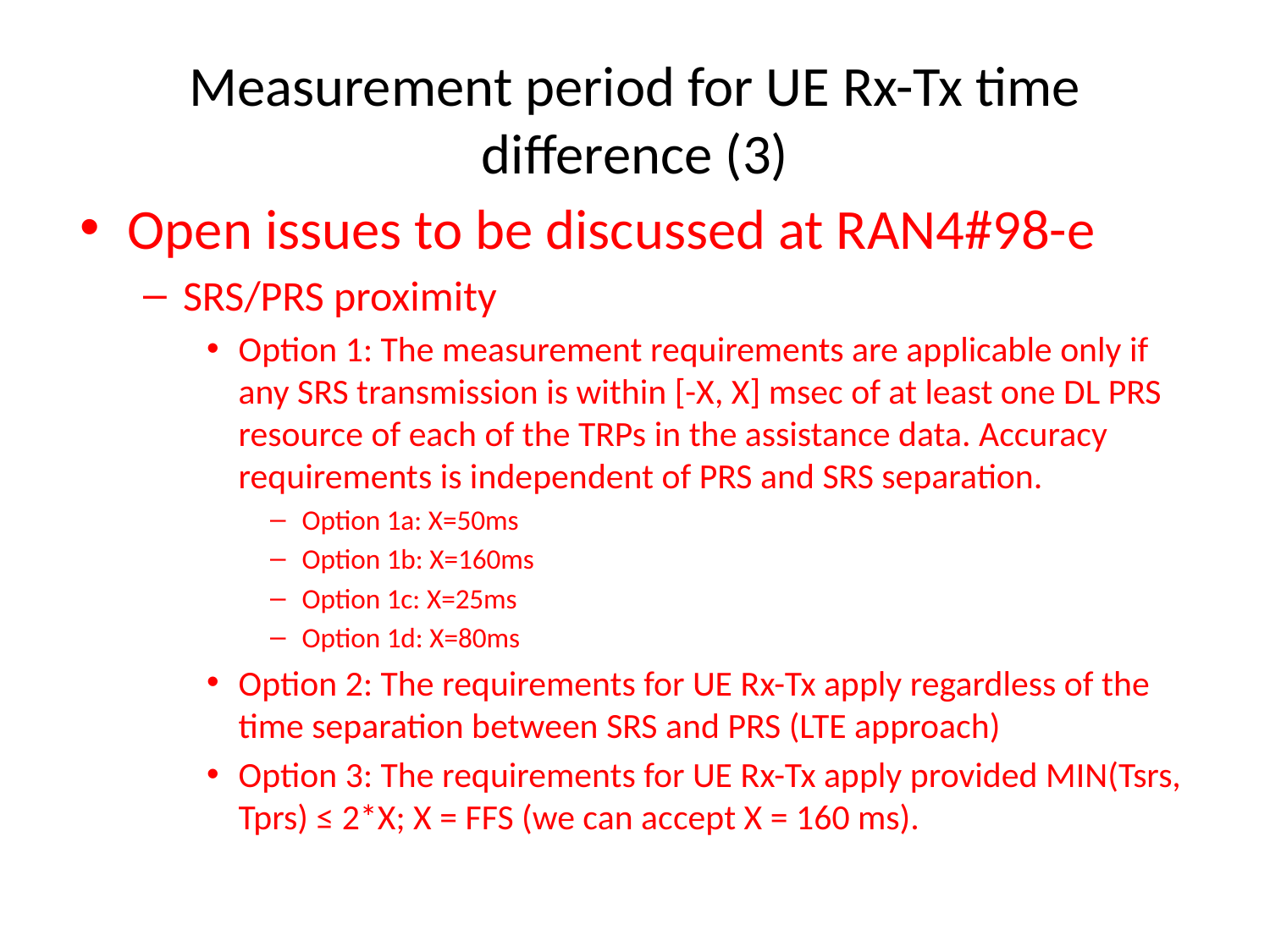

# Measurement period for UE Rx-Tx time difference (3)
Open issues to be discussed at RAN4#98-e
SRS/PRS proximity
Option 1: The measurement requirements are applicable only if any SRS transmission is within [-X, X] msec of at least one DL PRS resource of each of the TRPs in the assistance data. Accuracy requirements is independent of PRS and SRS separation.
Option 1a: X=50ms
Option 1b: X=160ms
Option 1c: X=25ms
Option 1d: X=80ms
Option 2: The requirements for UE Rx-Tx apply regardless of the time separation between SRS and PRS (LTE approach)
Option 3: The requirements for UE Rx-Tx apply provided MIN(Tsrs, Tprs) ≤ 2*X; X = FFS (we can accept X = 160 ms).